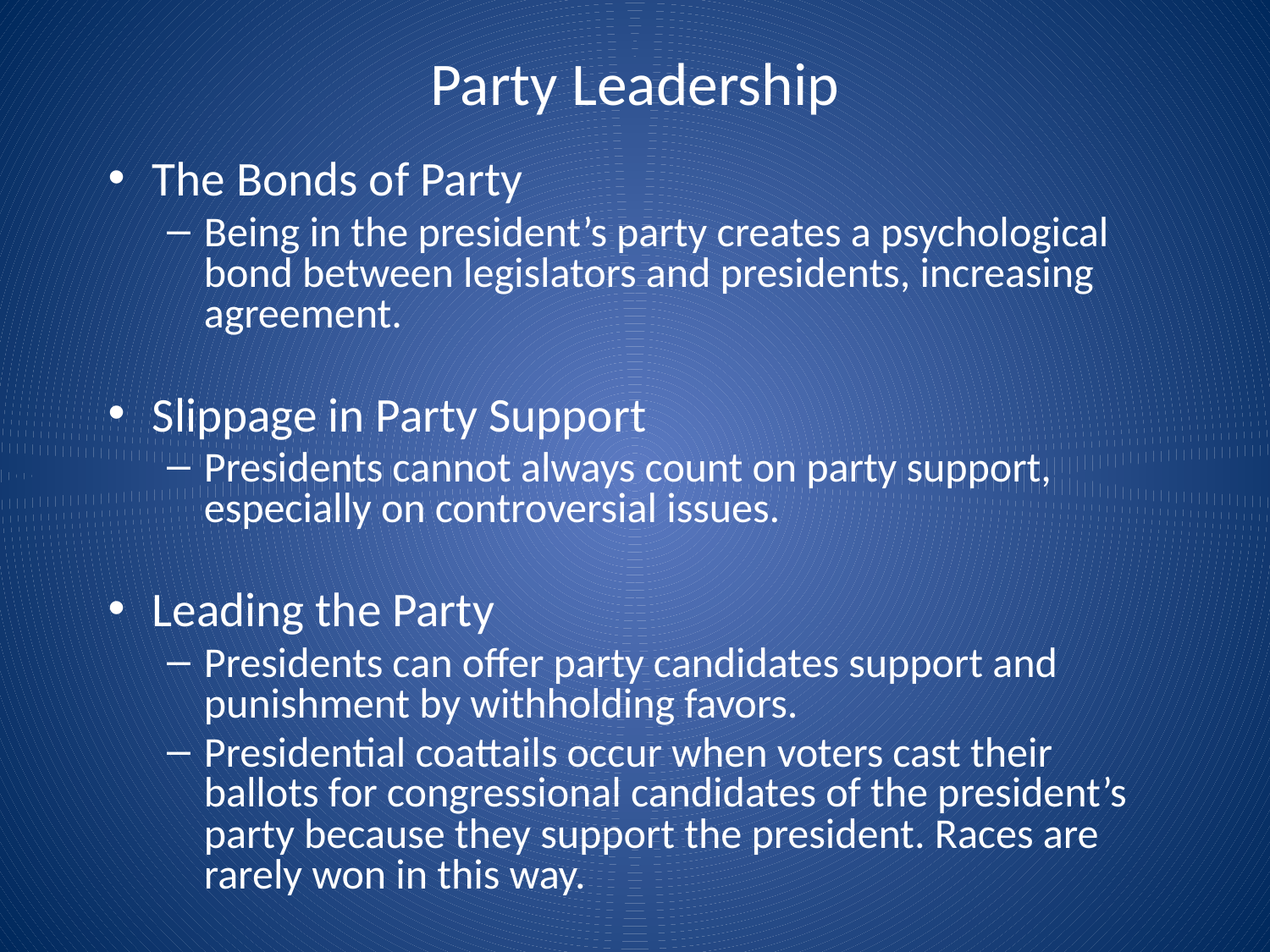

# Party Leadership
The Bonds of Party
Being in the president’s party creates a psychological bond between legislators and presidents, increasing agreement.

Slippage in Party Support
Presidents cannot always count on party support, especially on controversial issues.

Leading the Party
Presidents can offer party candidates support and punishment by withholding favors.
Presidential coattails occur when voters cast their ballots for congressional candidates of the president’s party because they support the president. Races are rarely won in this way.